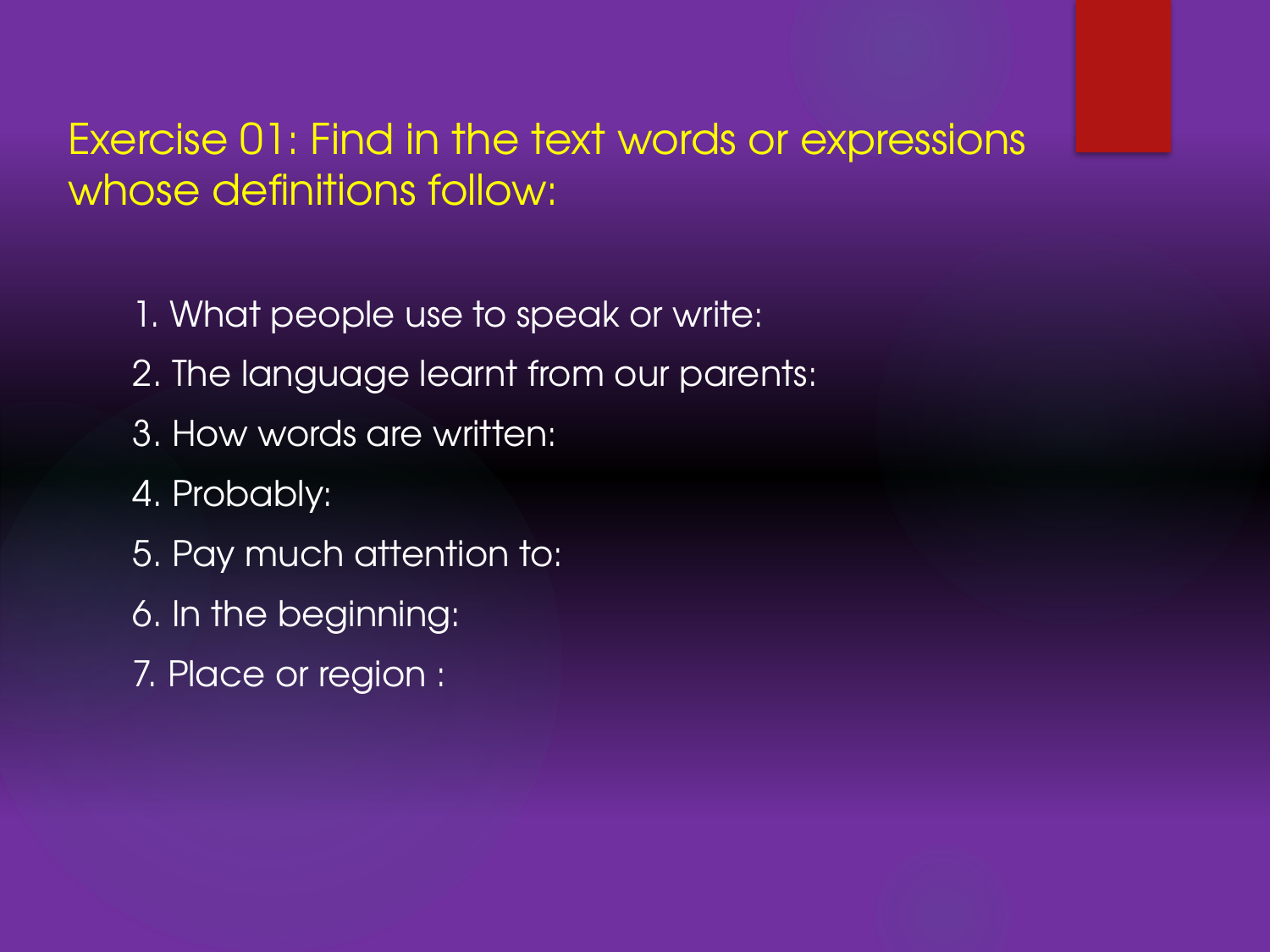

# Exercise 01: Find in the text words or expressions whose definitions follow:
1. What people use to speak or write:
2. The language learnt from our parents:
3. How words are written:
4. Probably:
5. Pay much attention to:
6. In the beginning:
7. Place or region :